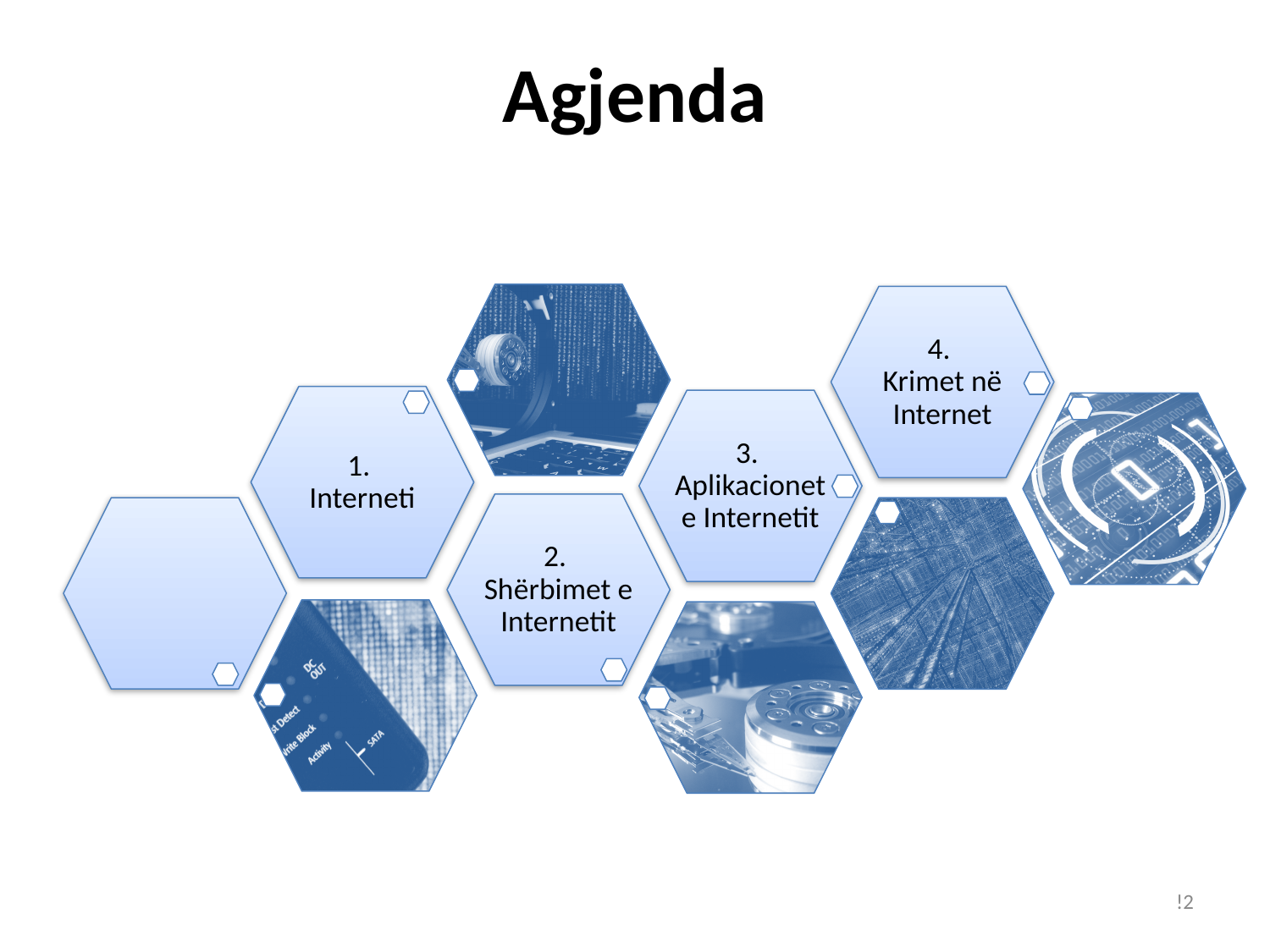

# Agjenda

1.
Interneti
2.
Shërbimet e Internetit
3.
Aplikacionet e Internetit
4.
Krimet në Internet
!2